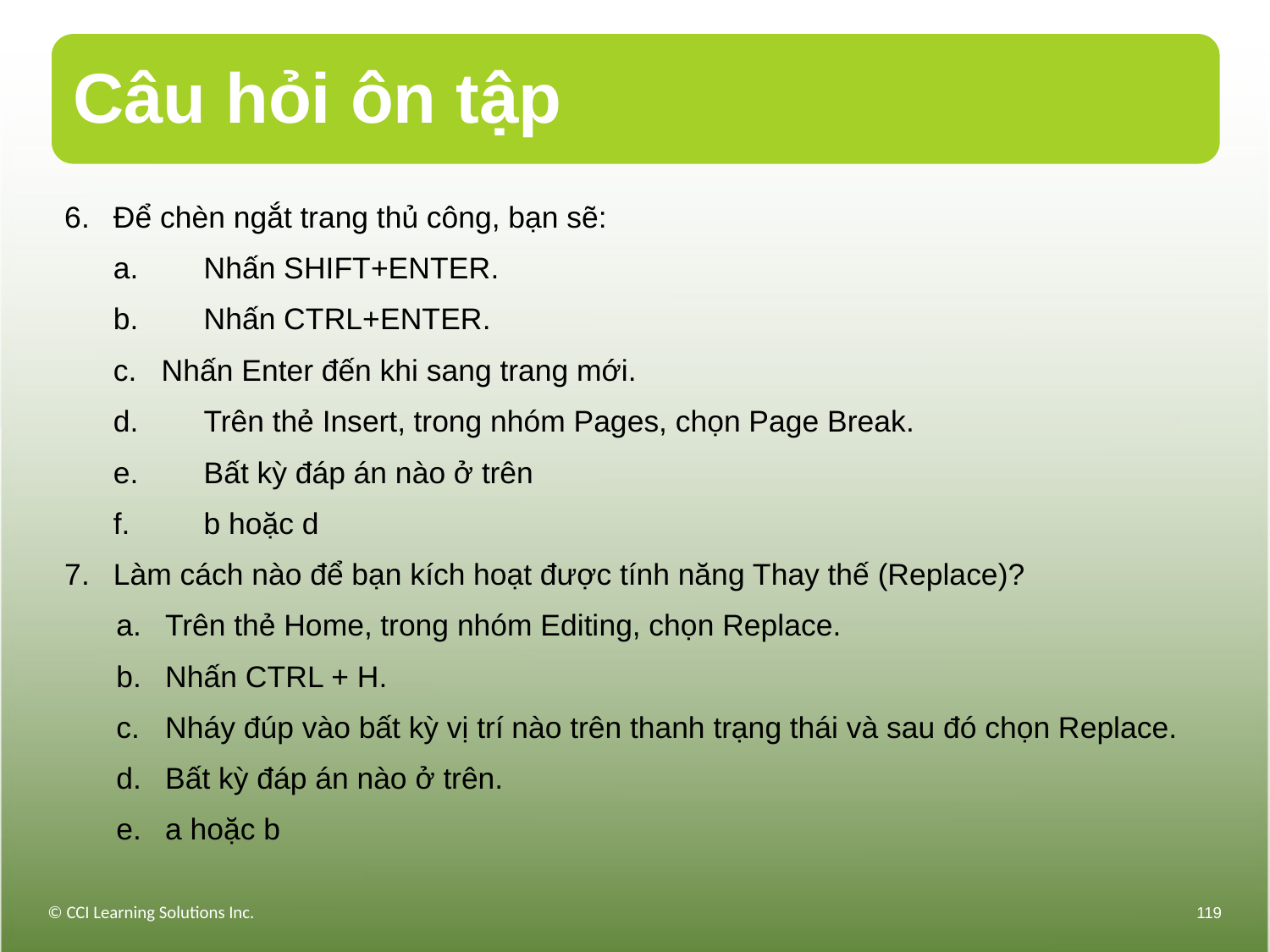

# Câu hỏi ôn tập
6.	Để chèn ngắt trang thủ công, bạn sẽ:
	a. 	Nhấn SHIFT+ENTER.
	b. 	Nhấn CTRL+ENTER.
	c.   Nhấn Enter đến khi sang trang mới.
	d. 	Trên thẻ Insert, trong nhóm Pages, chọn Page Break.
	e. 	Bất kỳ đáp án nào ở trên
	f. 	b hoặc d
7.	Làm cách nào để bạn kích hoạt được tính năng Thay thế (Replace)?
a. 	Trên thẻ Home, trong nhóm Editing, chọn Replace.
b. 	Nhấn CTRL + H.
c. 	Nháy đúp vào bất kỳ vị trí nào trên thanh trạng thái và sau đó chọn Replace.
d. 	Bất kỳ đáp án nào ở trên.
e. 	a hoặc b
© CCI Learning Solutions Inc.
119